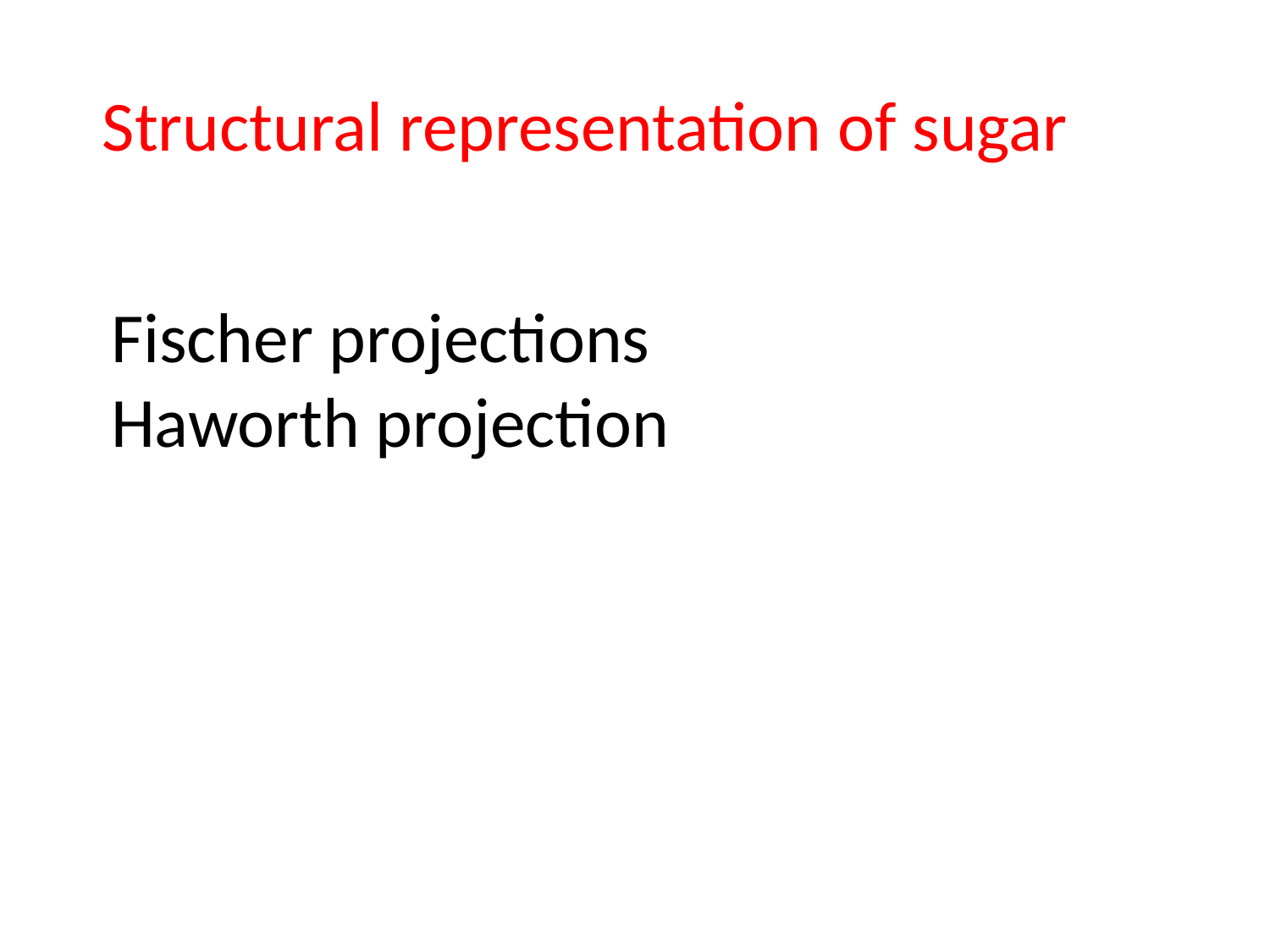

Structural representation of sugar
Fischer projections
Haworth projection